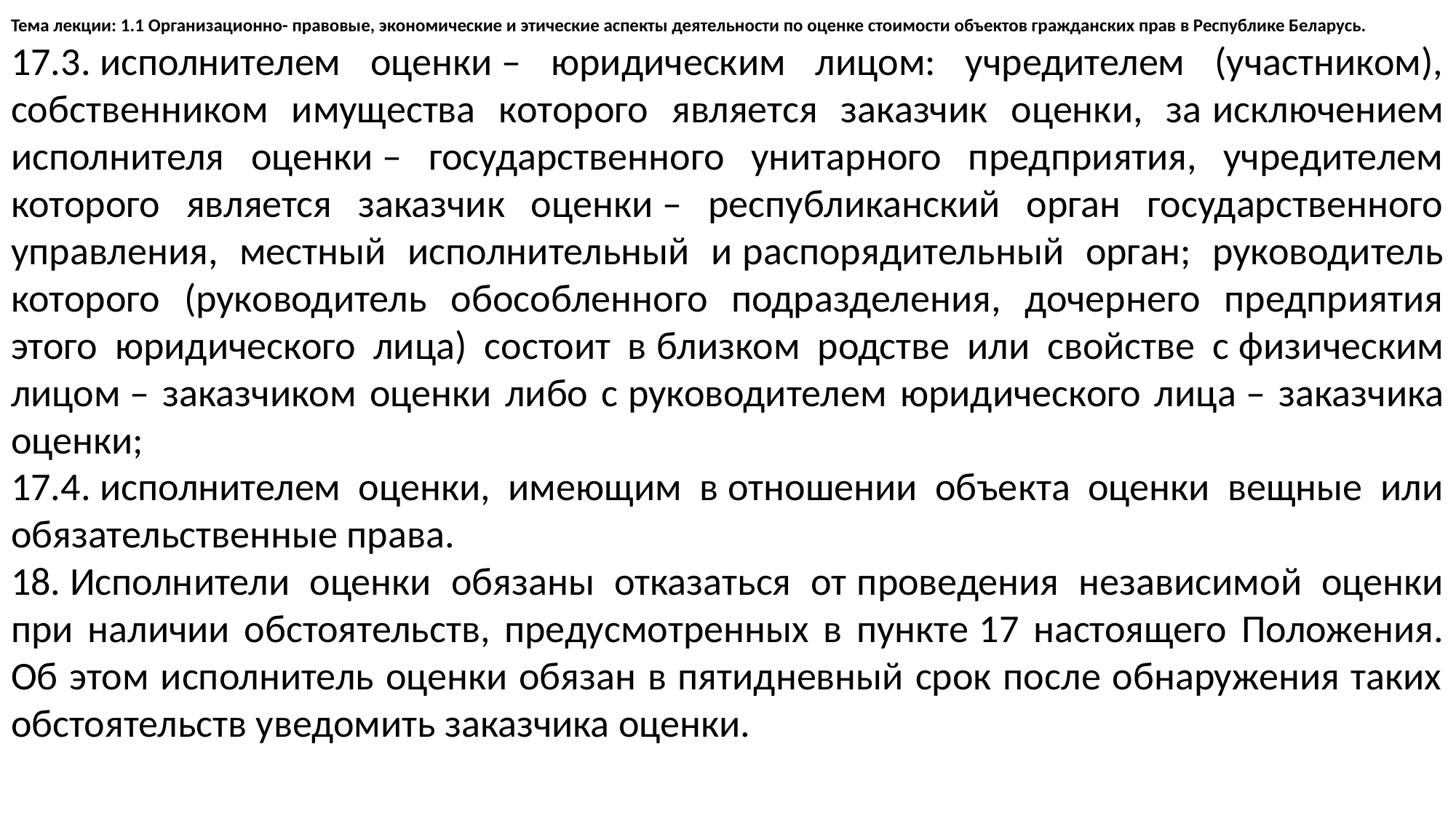

# Тема лекции: 1.1 Организационно- правовые, экономические и этические аспекты деятельности по оценке стоимости объектов гражданских прав в Республике Беларусь.
17.3. исполнителем оценки – юридическим лицом: учредителем (участником), собственником имущества которого является заказчик оценки, за исключением исполнителя оценки – государственного унитарного предприятия, учредителем которого является заказчик оценки – республиканский орган государственного управления, местный исполнительный и распорядительный орган; руководитель которого (руководитель обособленного подразделения, дочернего предприятия этого юридического лица) состоит в близком родстве или свойстве с физическим лицом – заказчиком оценки либо с руководителем юридического лица – заказчика оценки;
17.4. исполнителем оценки, имеющим в отношении объекта оценки вещные или обязательственные права.
18. Исполнители оценки обязаны отказаться от проведения независимой оценки при наличии обстоятельств, предусмотренных в пункте 17 настоящего Положения. Об этом исполнитель оценки обязан в пятидневный срок после обнаружения таких обстоятельств уведомить заказчика оценки.